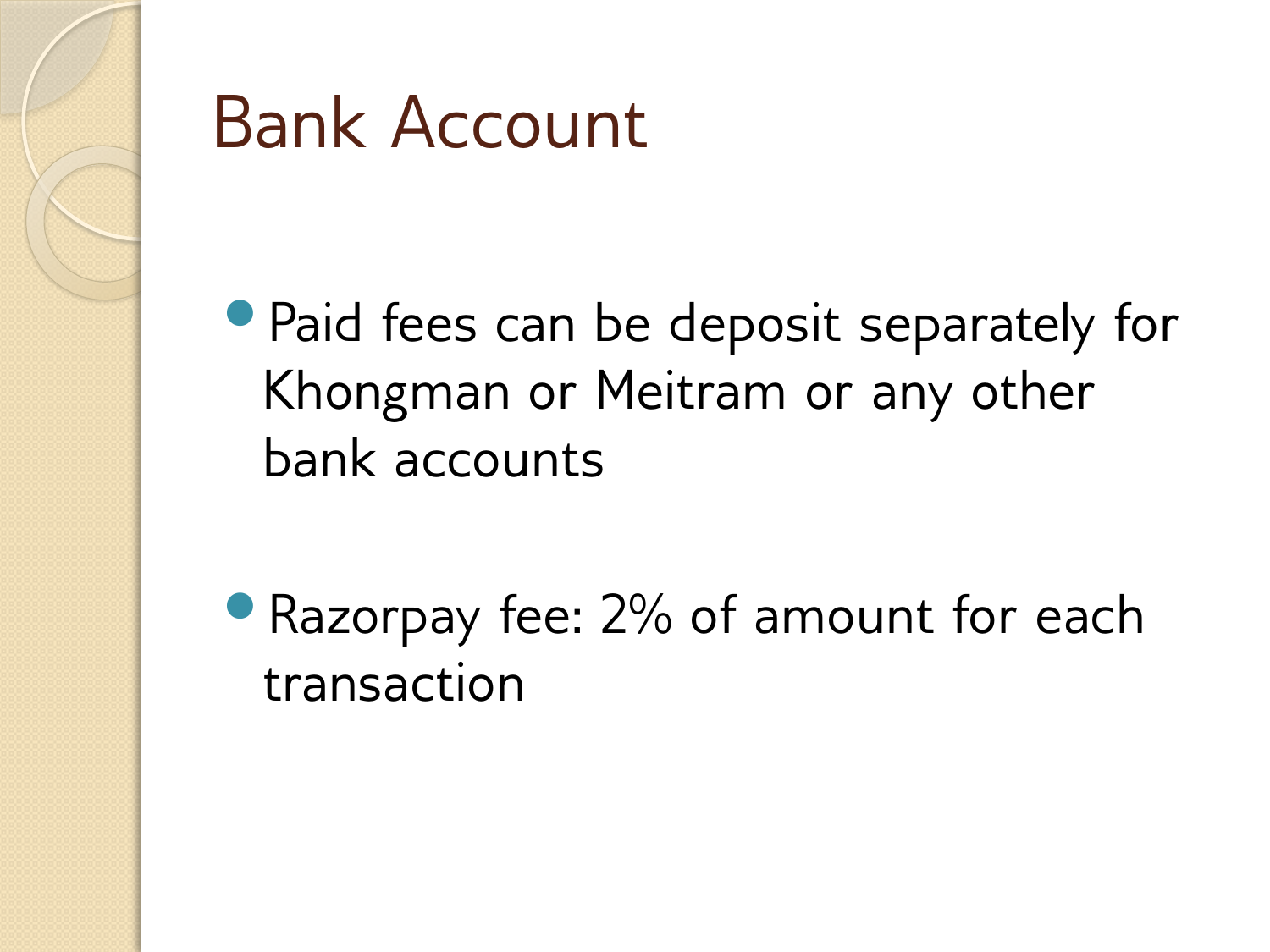

# Bank Account

Paid fees can be deposit separately for Khongman or Meitram or any other bank accounts

Razorpay fee: 2% of amount for each transaction